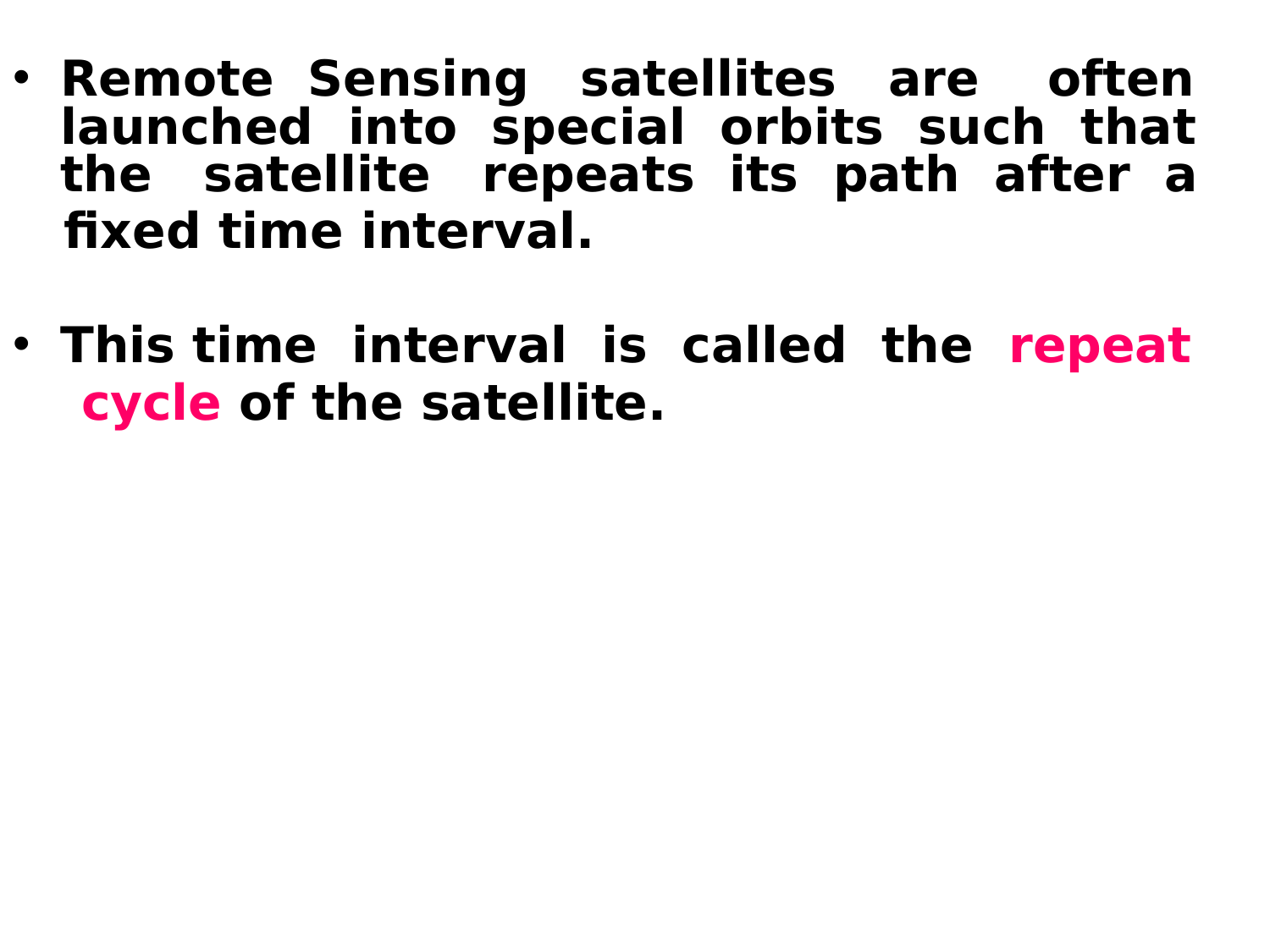

Remote  Sensing   satellites   are    often launched  into  special  orbits  such  that  the   satellite   repeats  its  path  after  a
   fixed time interval.

This time  interval  is  called  the  repeat
    cycle of the satellite.